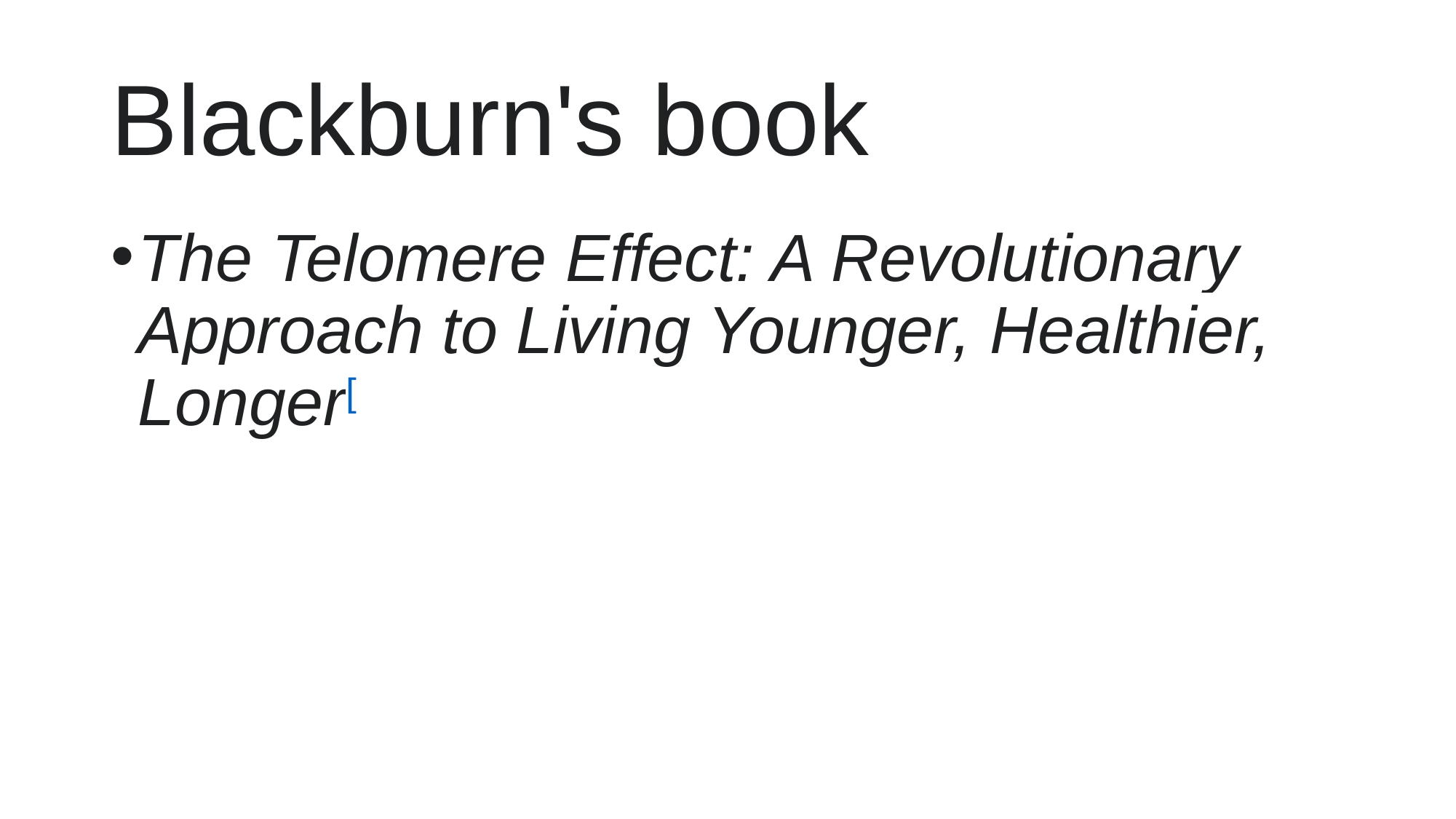

# Blackburn's book
The Telomere Effect: A Revolutionary Approach to Living Younger, Healthier, Longer[